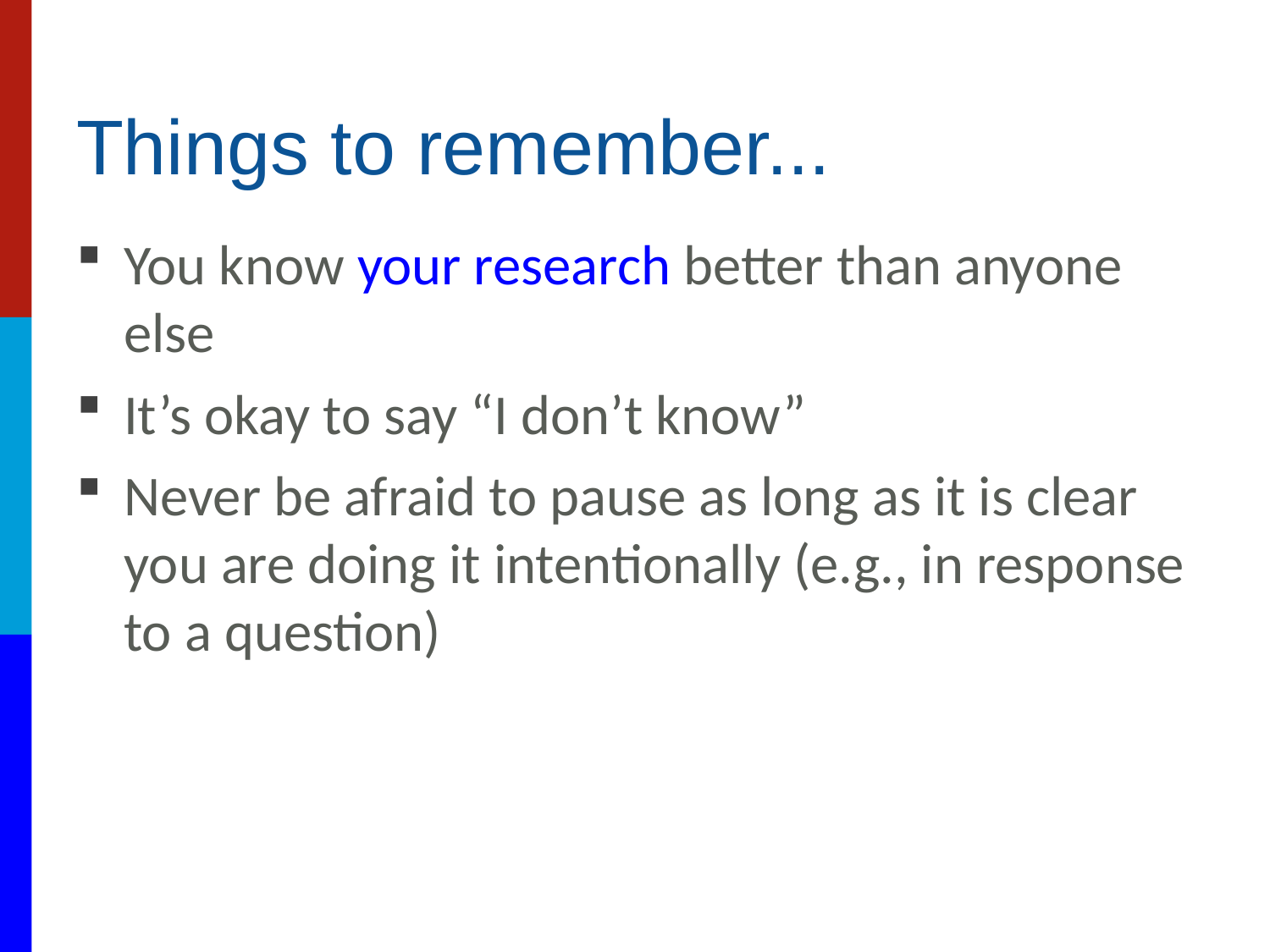

# Things to remember...
You know your research better than anyone else
It’s okay to say “I don’t know”
Never be afraid to pause as long as it is clear you are doing it intentionally (e.g., in response to a question)